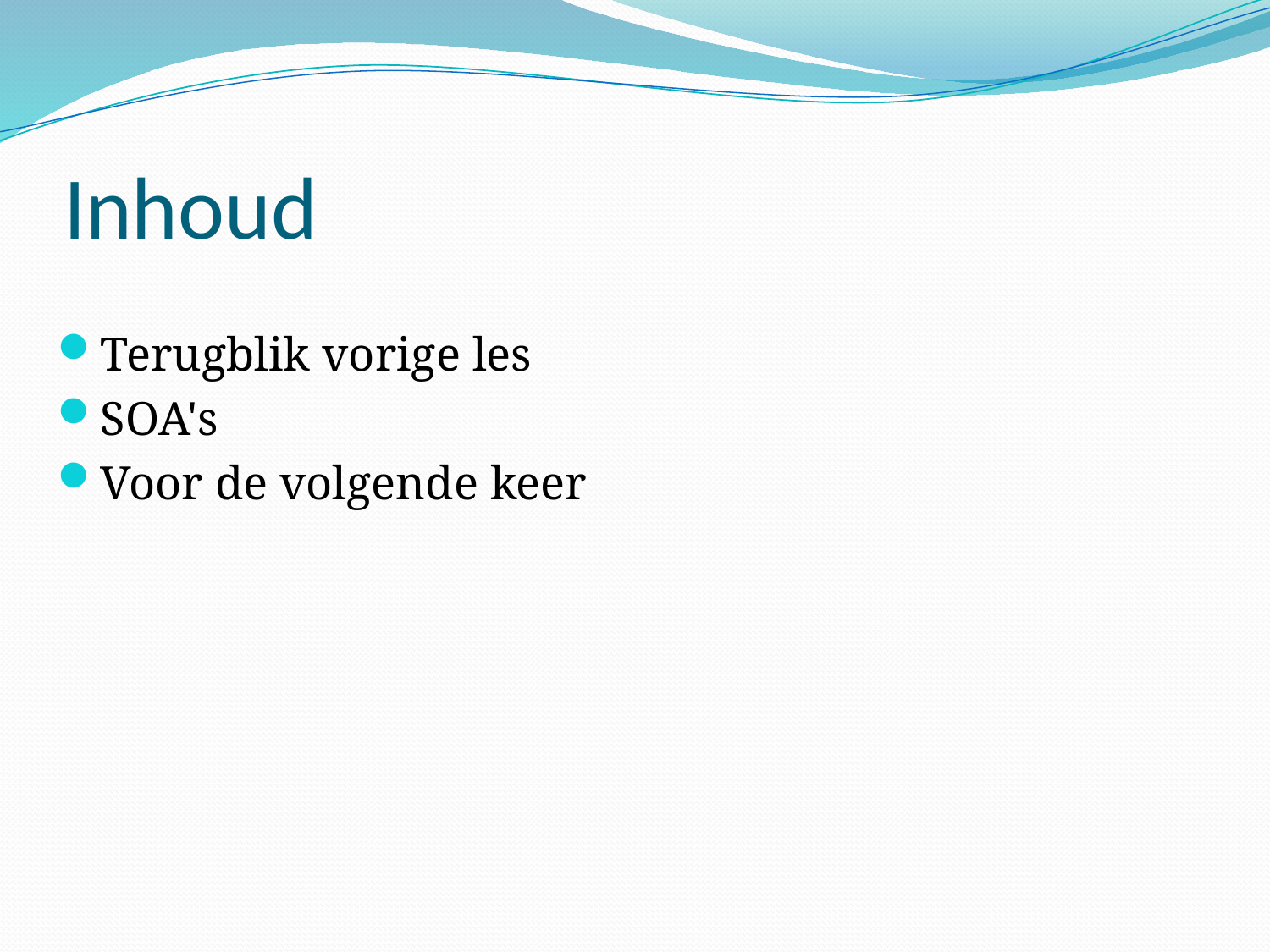

# Inhoud
Terugblik vorige les
SOA's
Voor de volgende keer